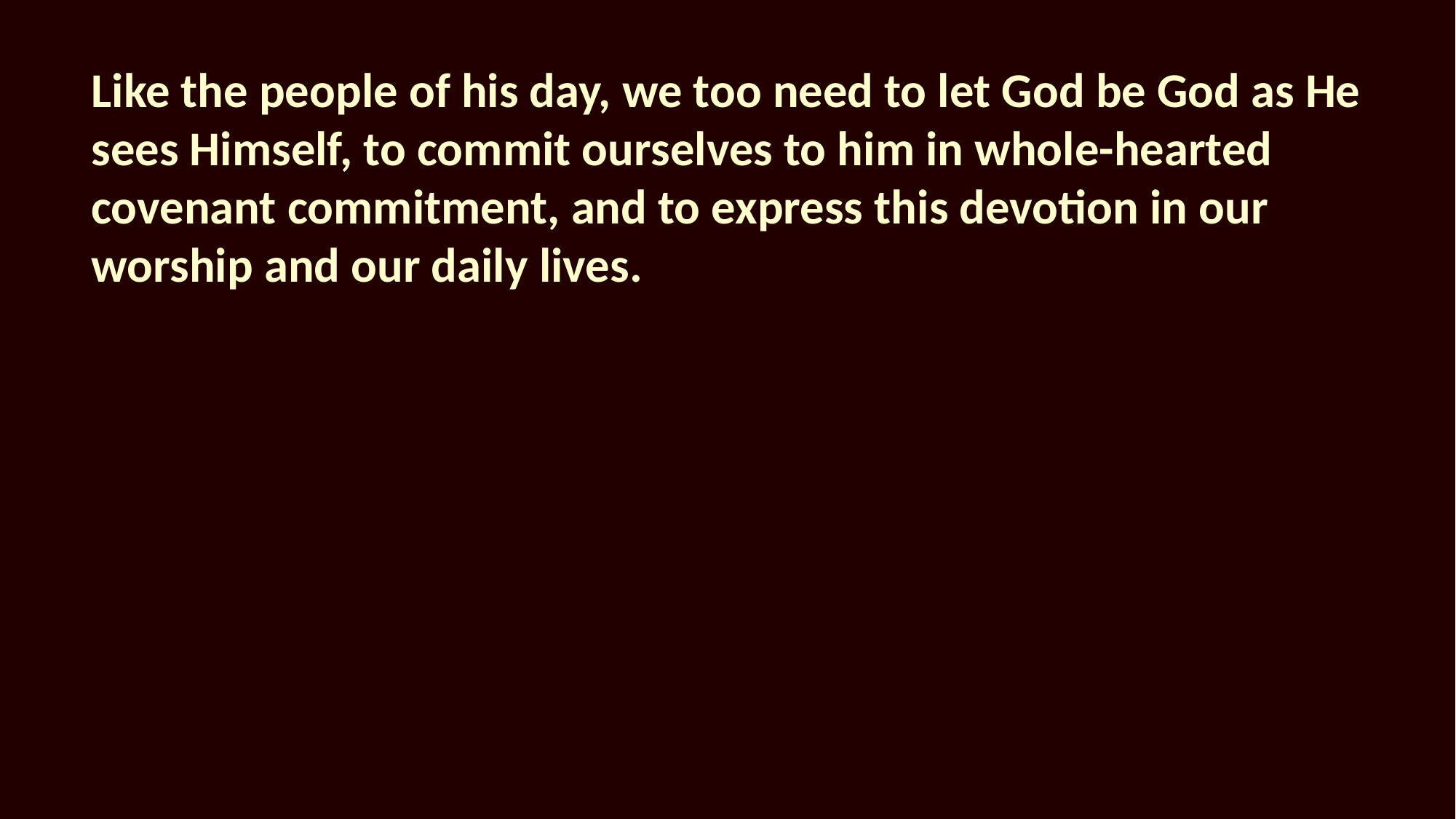

Like the people of his day, we too need to let God be God as He sees Himself, to commit ourselves to him in whole-hearted covenant commitment, and to express this devotion in our worship and our daily lives.